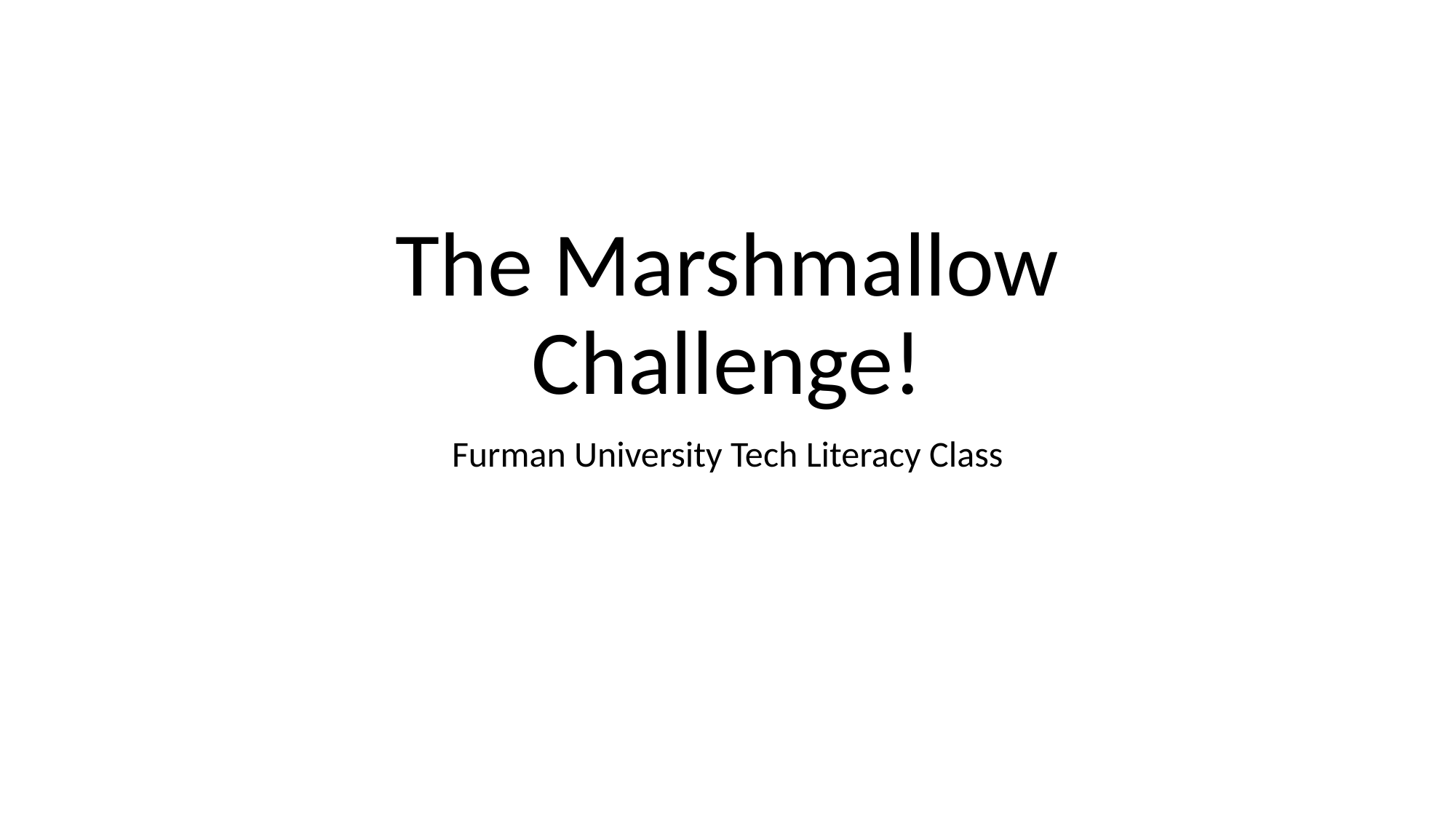

# The Marshmallow Challenge!
Furman University Tech Literacy Class